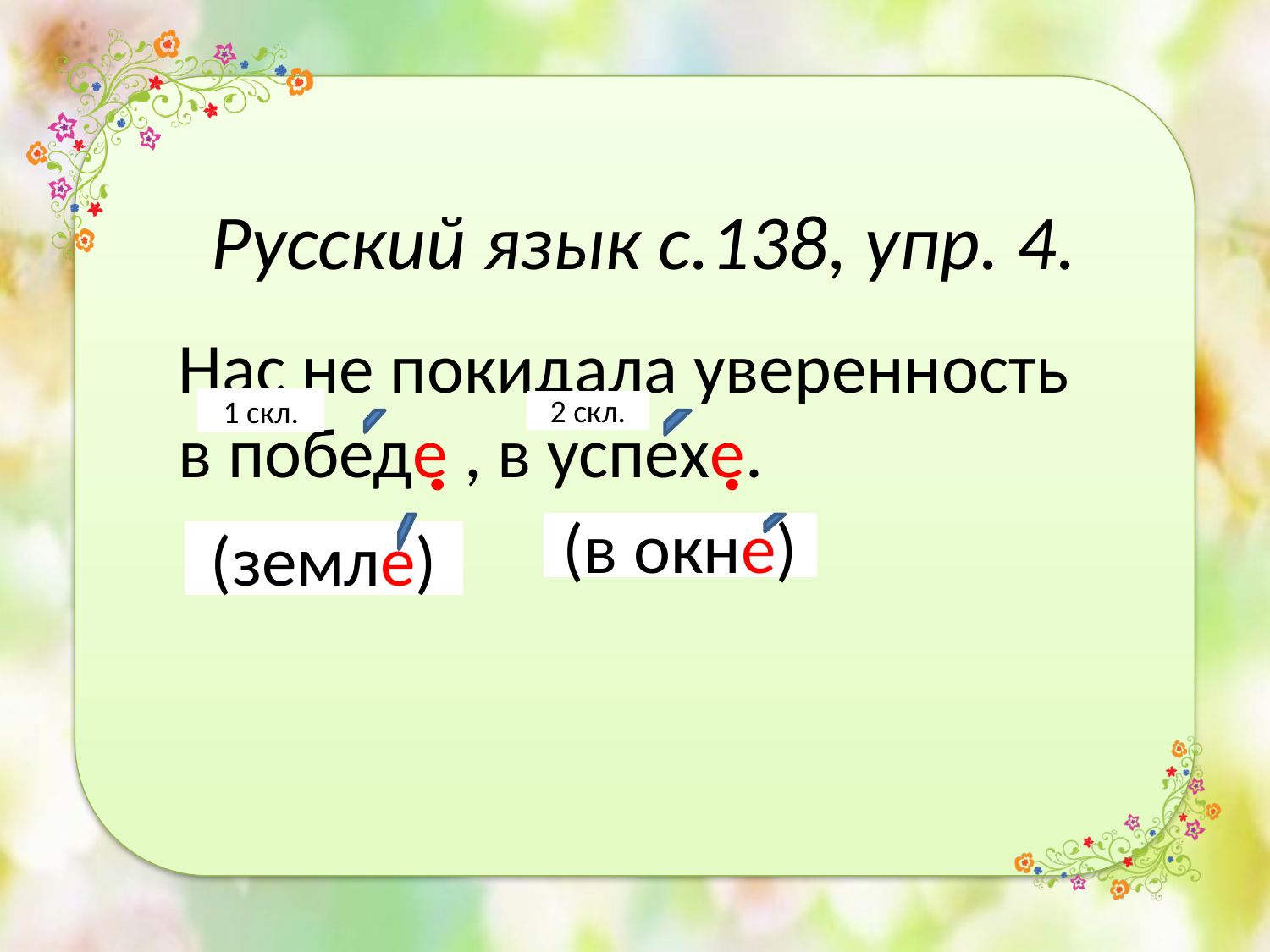

# Русский язык с.138, упр. 4.
Нас не покидала уверенность в победе , в успехе.
1 скл.
2 скл.

(в окне)

(земле)